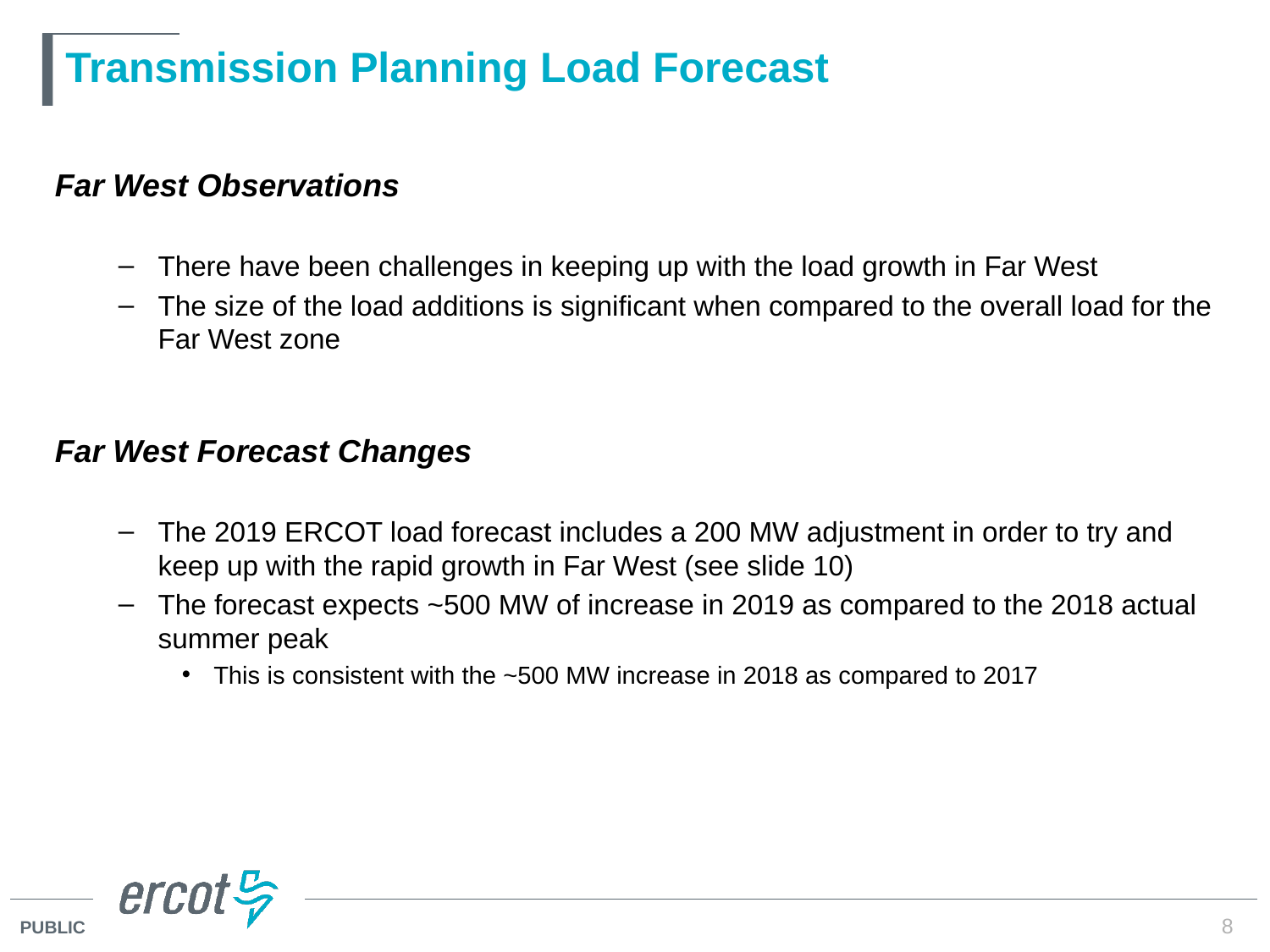

# Transmission Planning Load Forecast
Far West Observations

There have been challenges in keeping up with the load growth in Far West
The size of the load additions is significant when compared to the overall load for the Far West zone

Far West Forecast Changes

The 2019 ERCOT load forecast includes a 200 MW adjustment in order to try and keep up with the rapid growth in Far West (see slide 10)
The forecast expects ~500 MW of increase in 2019 as compared to the 2018 actual summer peak
This is consistent with the ~500 MW increase in 2018 as compared to 2017

8